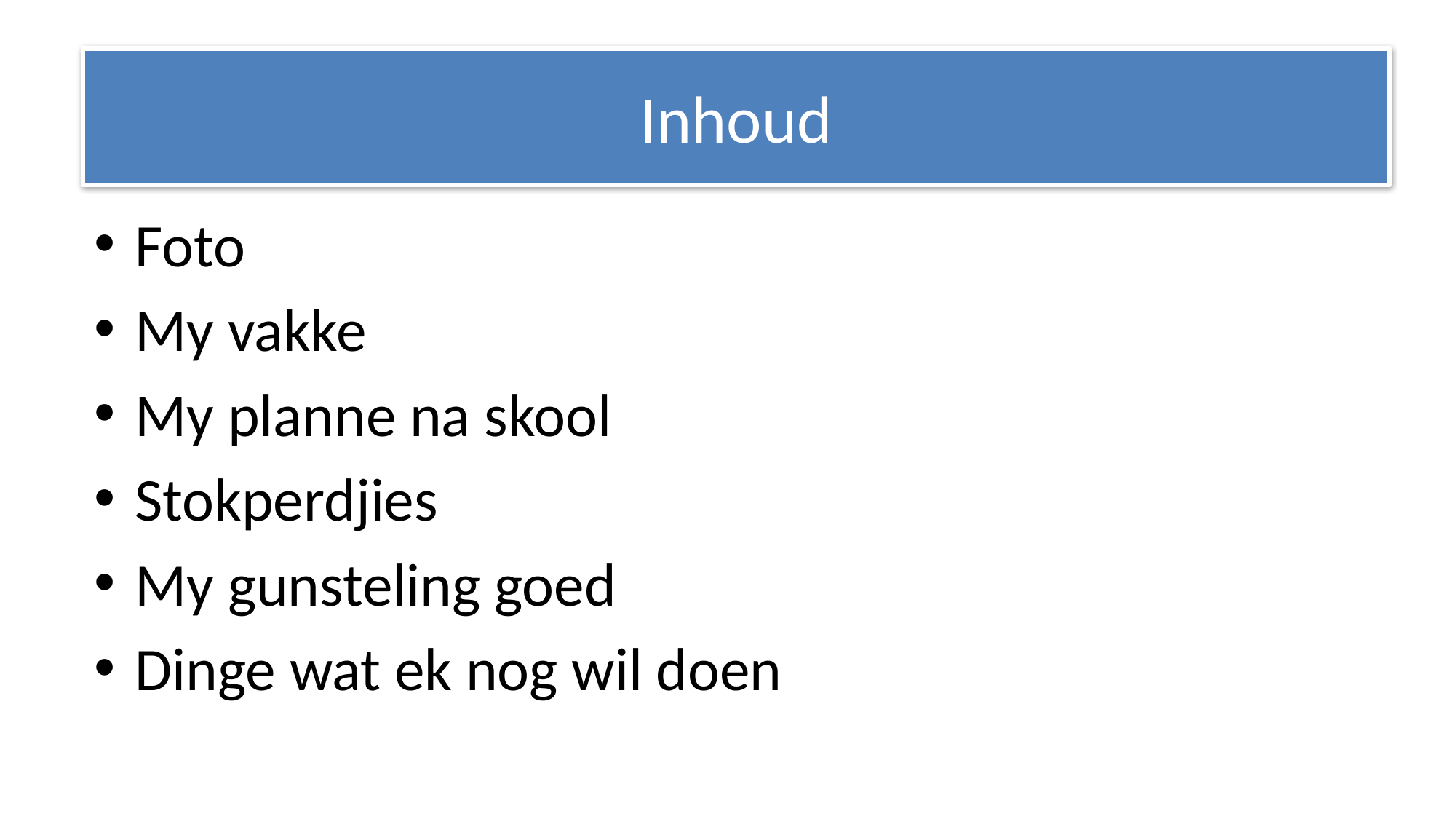

# Content
Inhoud
Foto
My vakke
My planne na skool
Stokperdjies
My gunsteling goed
Dinge wat ek nog wil doen